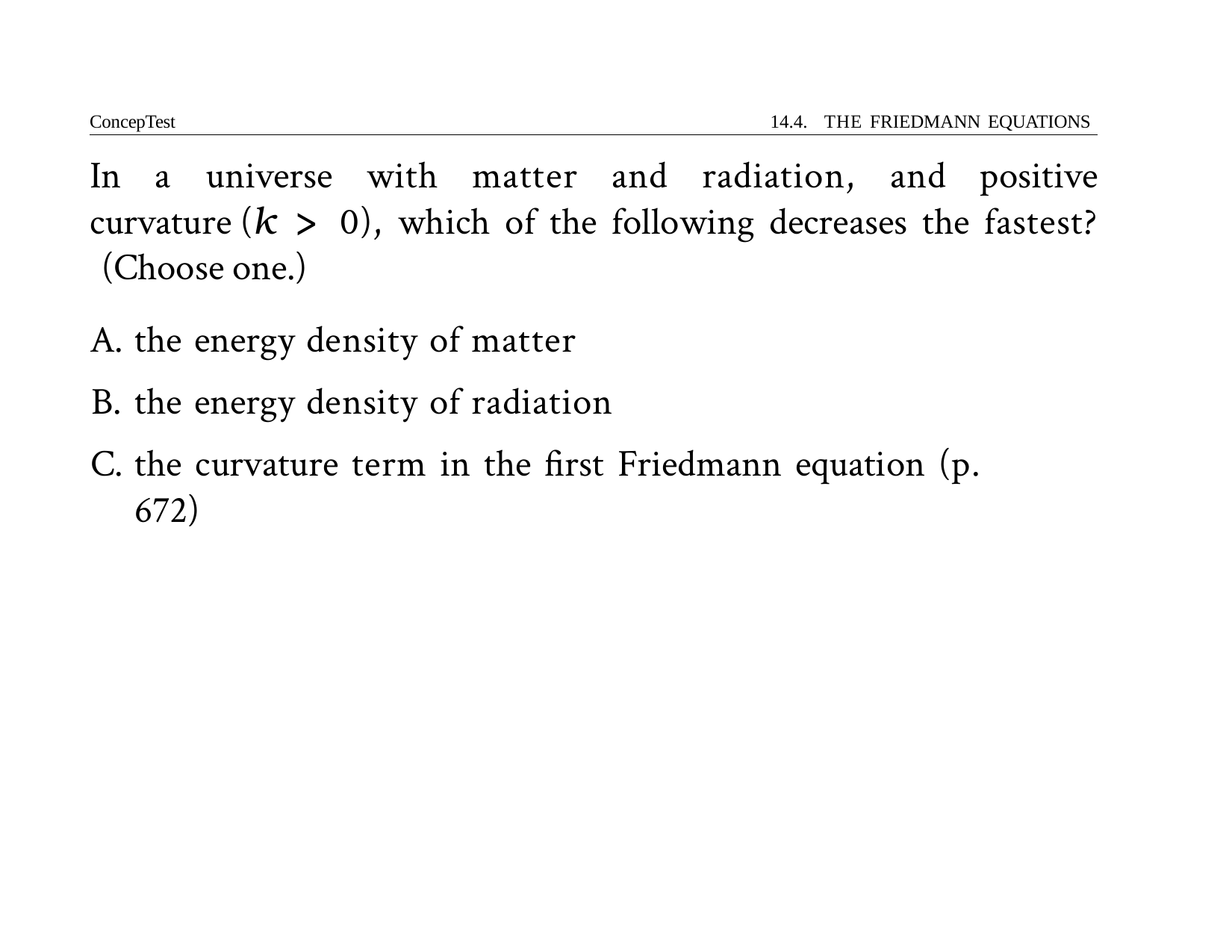

ConcepTest	14.4.  THE FRIEDMANN EQUATIONS

# In a universe with matter and radiation, and positive curvature (k > 0), which of the following decreases the fastest?  (Choose one.)
the energy density of matter
the energy density of radiation
the curvature term in the first Friedmann equation (p. 672)